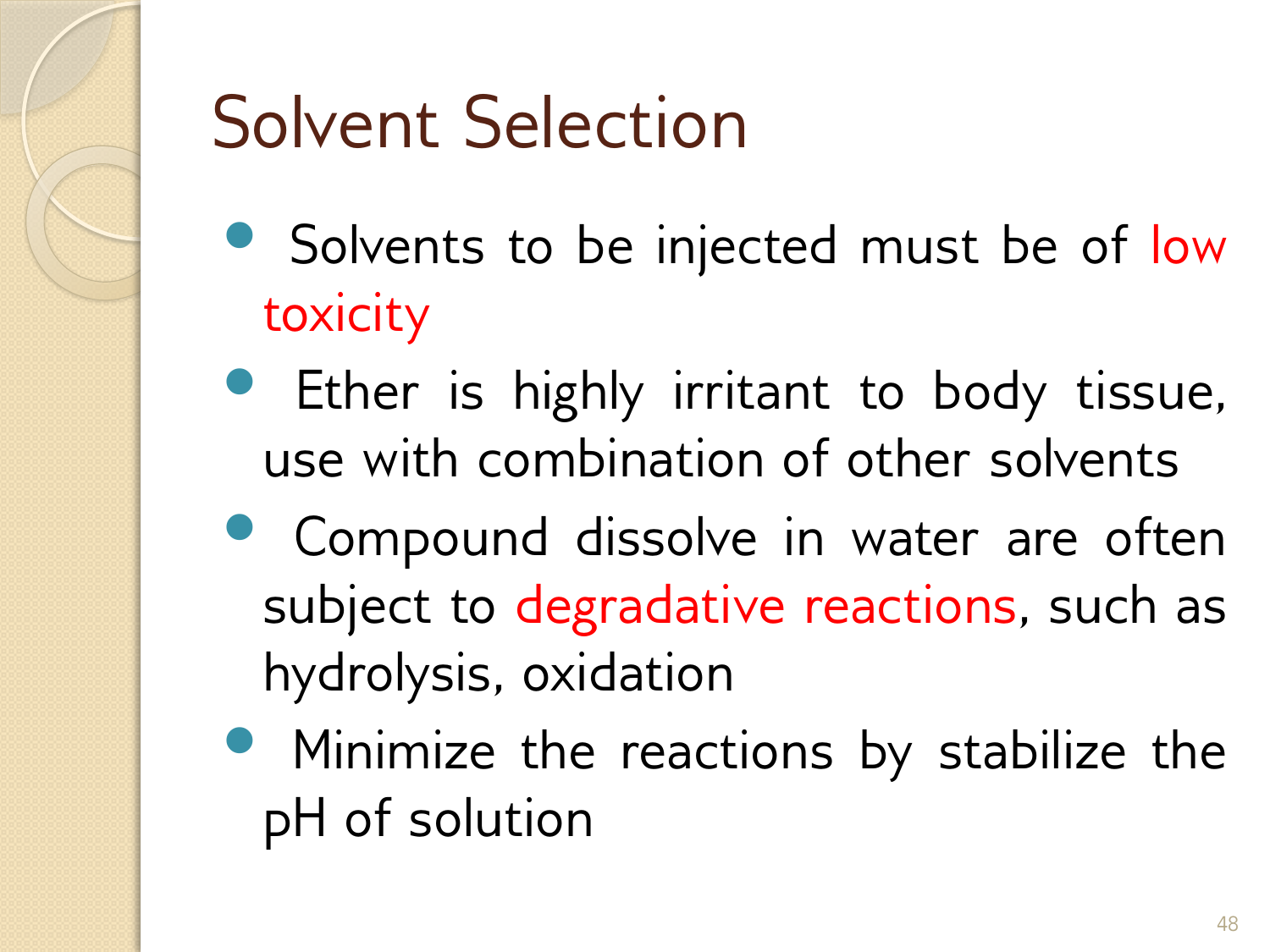

# Solvent Selection
 Solvents to be injected must be of low toxicity
 Ether is highly irritant to body tissue, use with combination of other solvents
 Compound dissolve in water are often subject to degradative reactions, such as hydrolysis, oxidation
 Minimize the reactions by stabilize the pH of solution
48